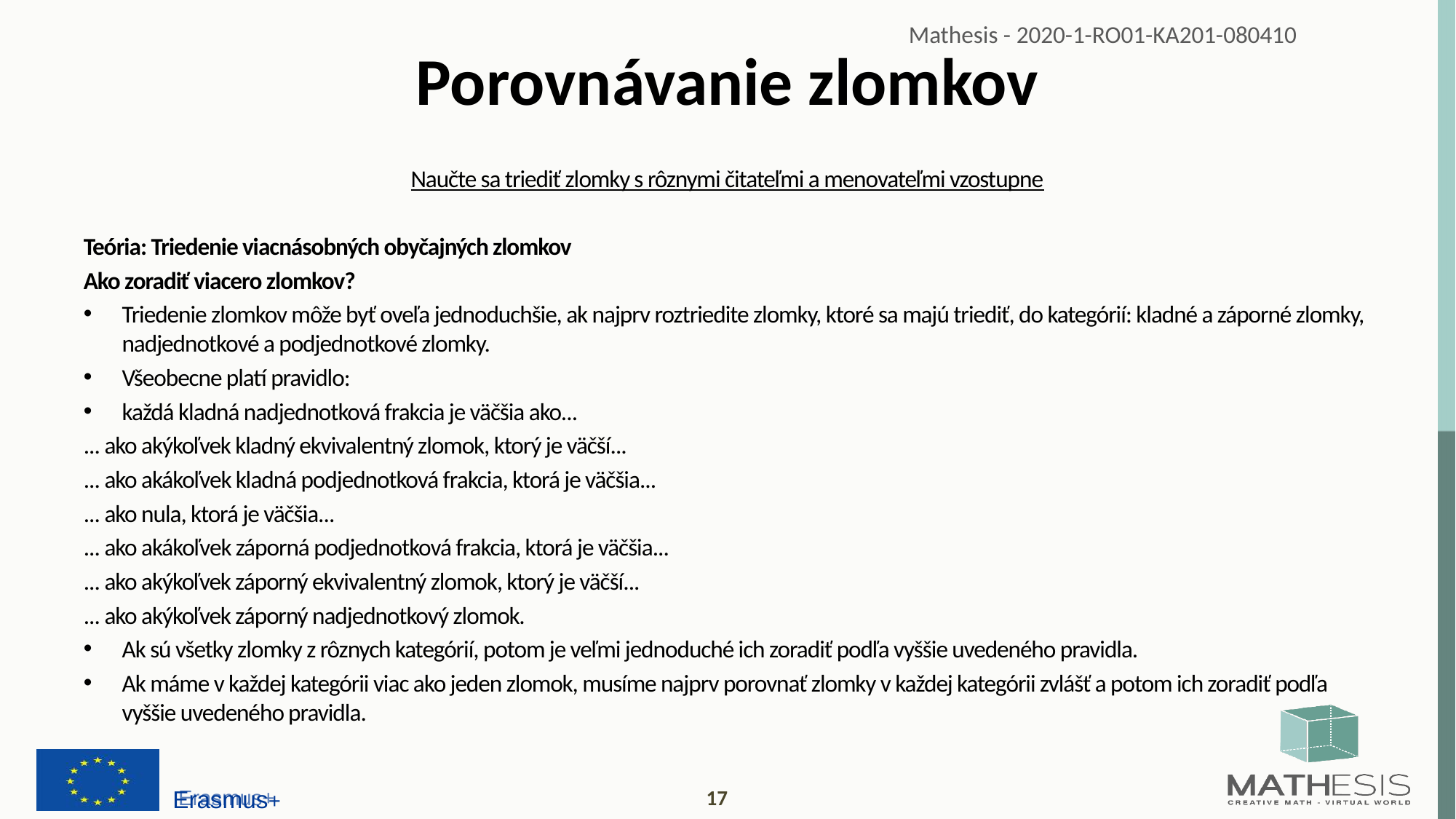

# Porovnávanie zlomkov
Naučte sa triediť zlomky s rôznymi čitateľmi a menovateľmi vzostupne

Teória: Triedenie viacnásobných obyčajných zlomkov
Ako zoradiť viacero zlomkov?
Triedenie zlomkov môže byť oveľa jednoduchšie, ak najprv roztriedite zlomky, ktoré sa majú triediť, do kategórií: kladné a záporné zlomky, nadjednotkové a podjednotkové zlomky.
Všeobecne platí pravidlo:
každá kladná nadjednotková frakcia je väčšia ako...
... ako akýkoľvek kladný ekvivalentný zlomok, ktorý je väčší...
... ako akákoľvek kladná podjednotková frakcia, ktorá je väčšia...
... ako nula, ktorá je väčšia...
... ako akákoľvek záporná podjednotková frakcia, ktorá je väčšia...
... ako akýkoľvek záporný ekvivalentný zlomok, ktorý je väčší...
... ako akýkoľvek záporný nadjednotkový zlomok.
Ak sú všetky zlomky z rôznych kategórií, potom je veľmi jednoduché ich zoradiť podľa vyššie uvedeného pravidla.
Ak máme v každej kategórii viac ako jeden zlomok, musíme najprv porovnať zlomky v každej kategórii zvlášť a potom ich zoradiť podľa vyššie uvedeného pravidla.